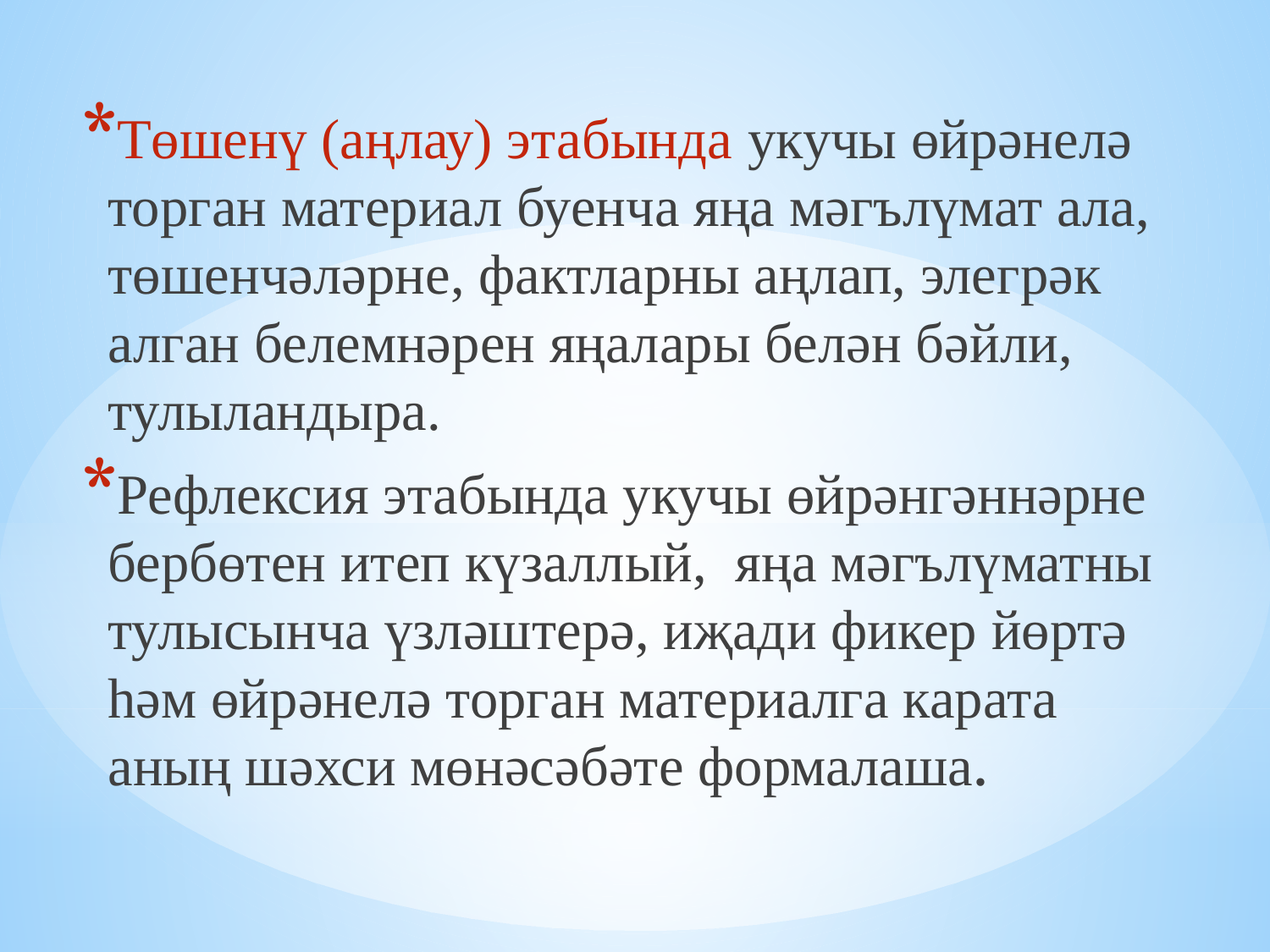

Төшенү (аңлау) этабында укучы өйрәнелә торган материал буенча яңа мәгълүмат ала, төшенчәләрне, фактларны аңлап, элегрәк алган белемнәрен яңалары белән бәйли, тулыландыра.
Рефлексия этабында укучы өйрәнгәннәрне бербөтен итеп күзаллый,  яңа мәгълүматны тулысынча үзләштерә, иҗади фикер йөртә һәм өйрәнелә торган материалга карата аның шәхси мөнәсәбәте формалаша.